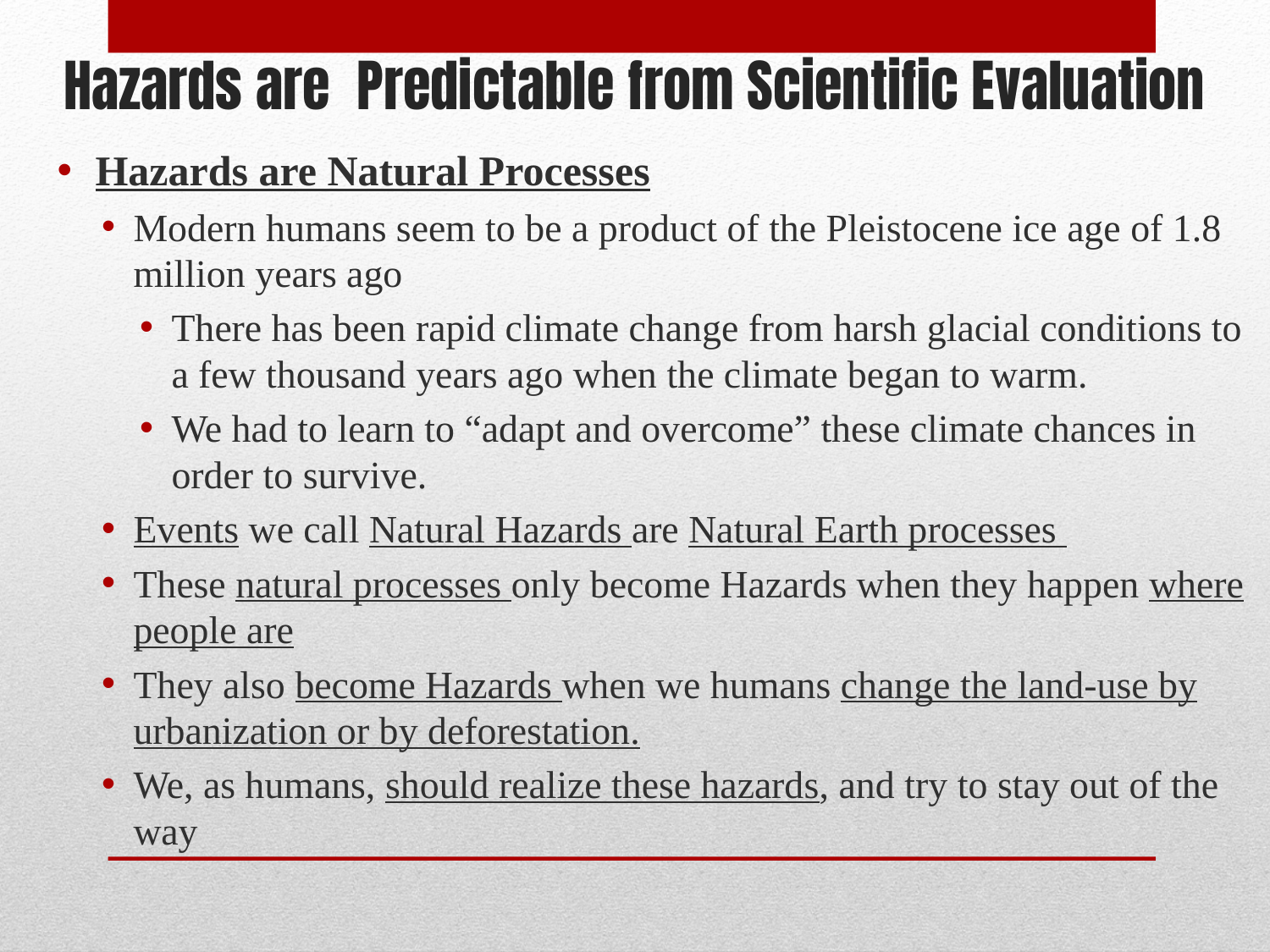

Hazards are  Predictable from Scientific Evaluation
Hazards are Natural Processes
Modern humans seem to be a product of the Pleistocene ice age of 1.8 million years ago
There has been rapid climate change from harsh glacial conditions to a few thousand years ago when the climate began to warm.
We had to learn to “adapt and overcome” these climate chances in order to survive.
Events we call Natural Hazards are Natural Earth processes
These natural processes only become Hazards when they happen where people are
They also become Hazards when we humans change the land-use by urbanization or by deforestation.
We, as humans, should realize these hazards, and try to stay out of the way